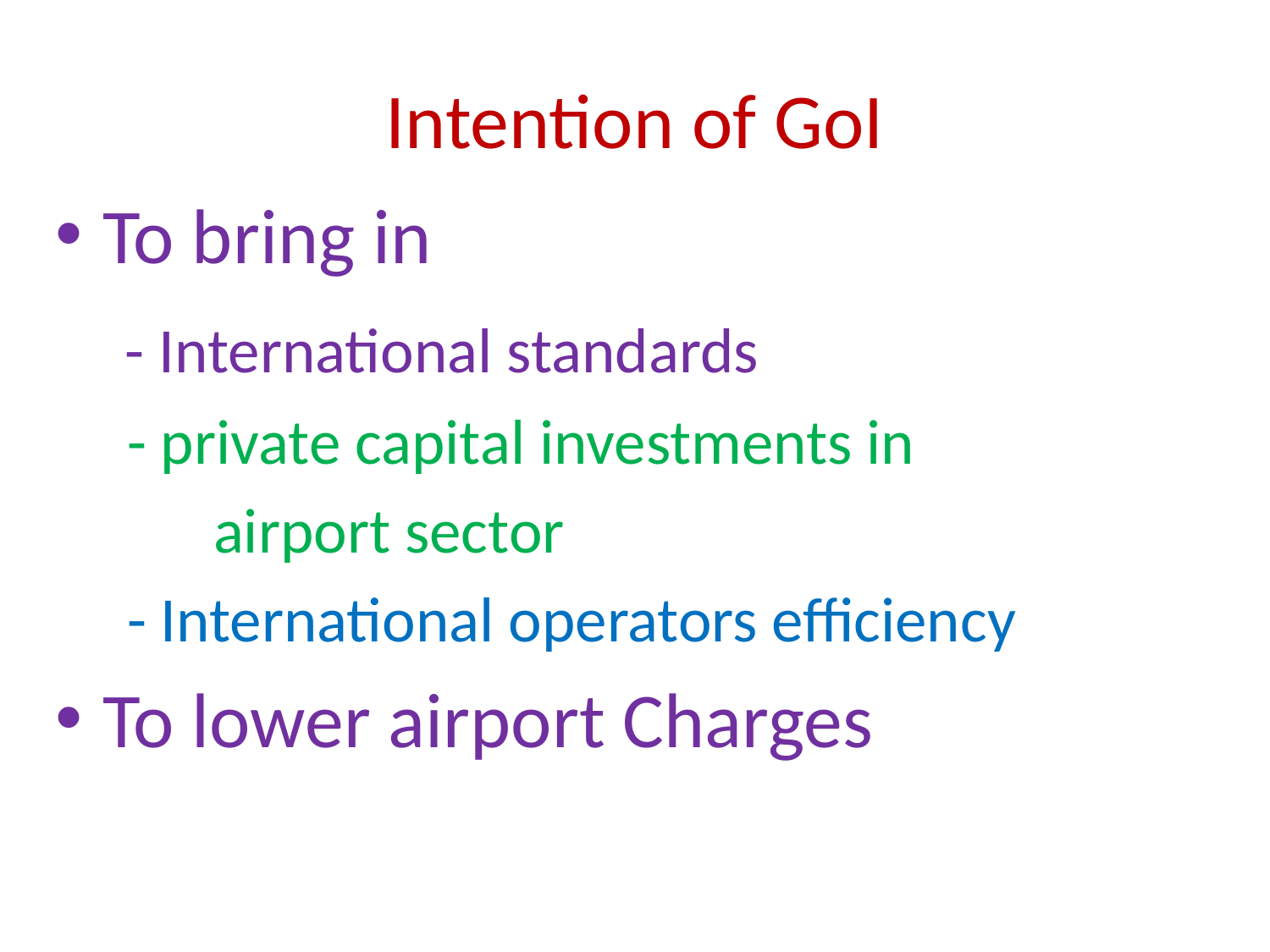

# Intention of GoI
To bring in
    - International standards
     - private capital investments in
           airport sector
     - International operators efficiency
To lower airport Charges